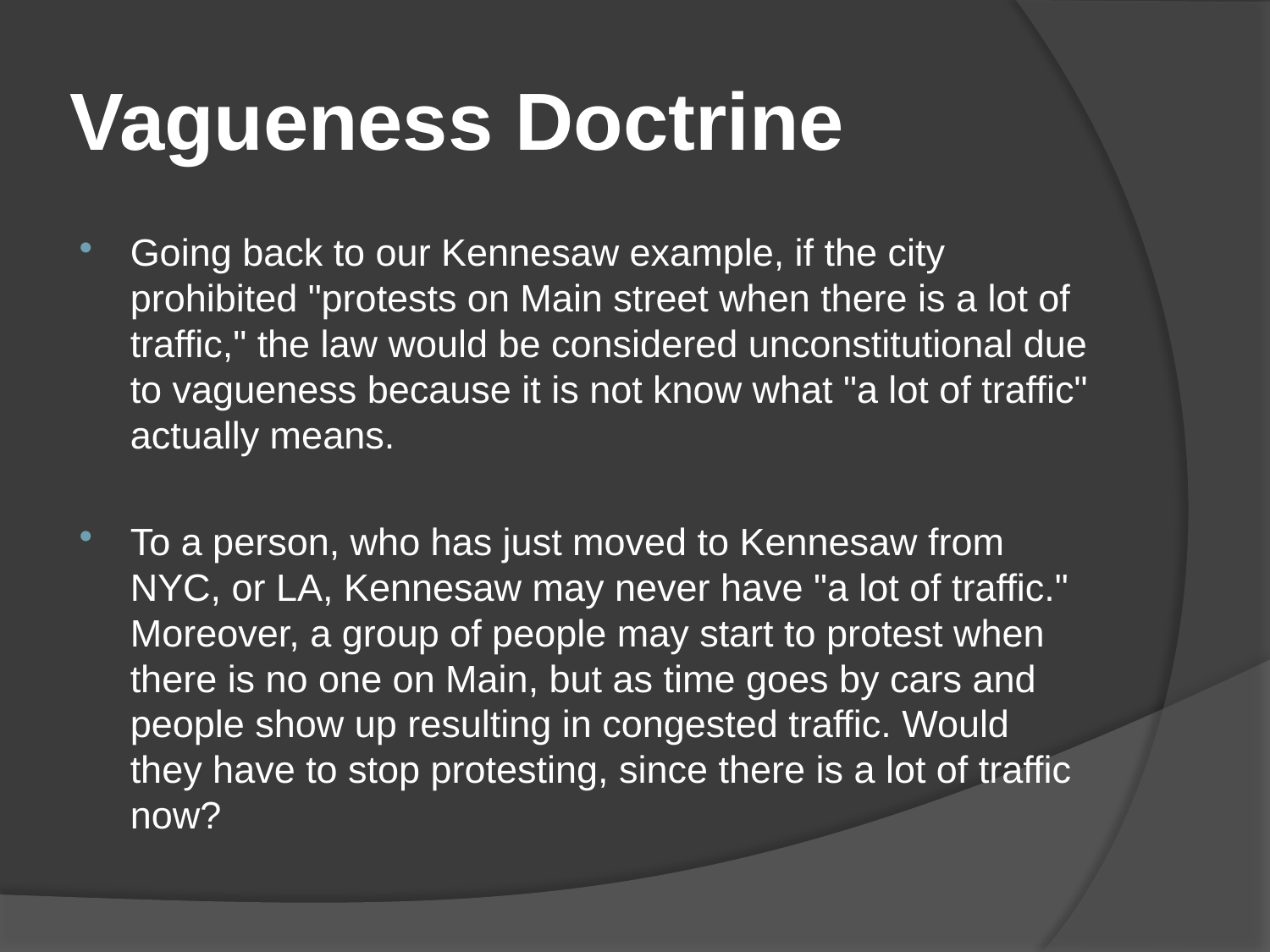

# Vagueness Doctrine
Going back to our Kennesaw example, if the city prohibited "protests on Main street when there is a lot of traffic," the law would be considered unconstitutional due to vagueness because it is not know what "a lot of traffic" actually means.

To a person, who has just moved to Kennesaw from NYC, or LA, Kennesaw may never have "a lot of traffic." Moreover, a group of people may start to protest when there is no one on Main, but as time goes by cars and people show up resulting in congested traffic. Would they have to stop protesting, since there is a lot of traffic now?